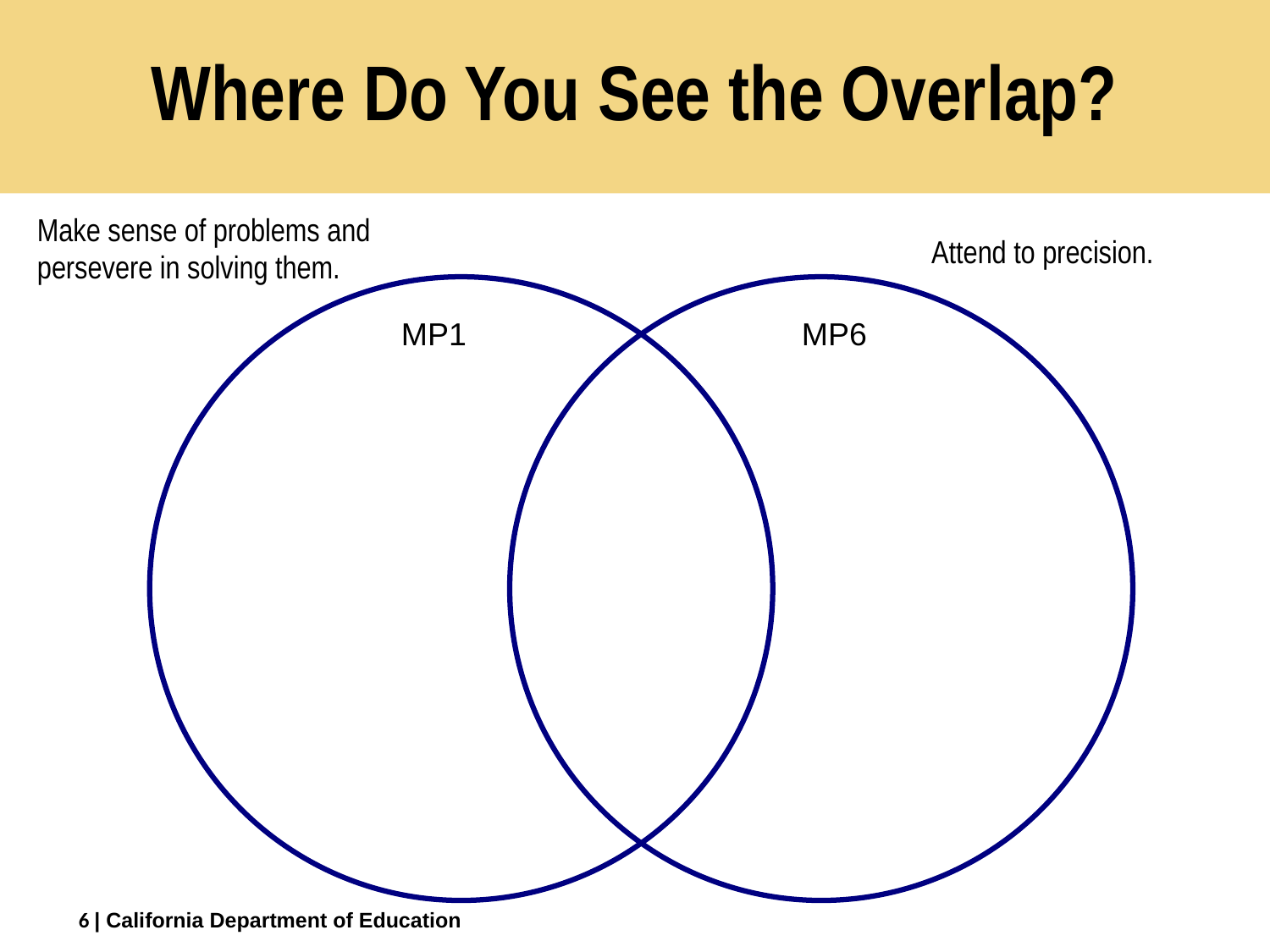

# Where Do You See the Overlap?
Make sense of problems and persevere in solving them.
Attend to precision.

MP1
MP6
6
| California Department of Education